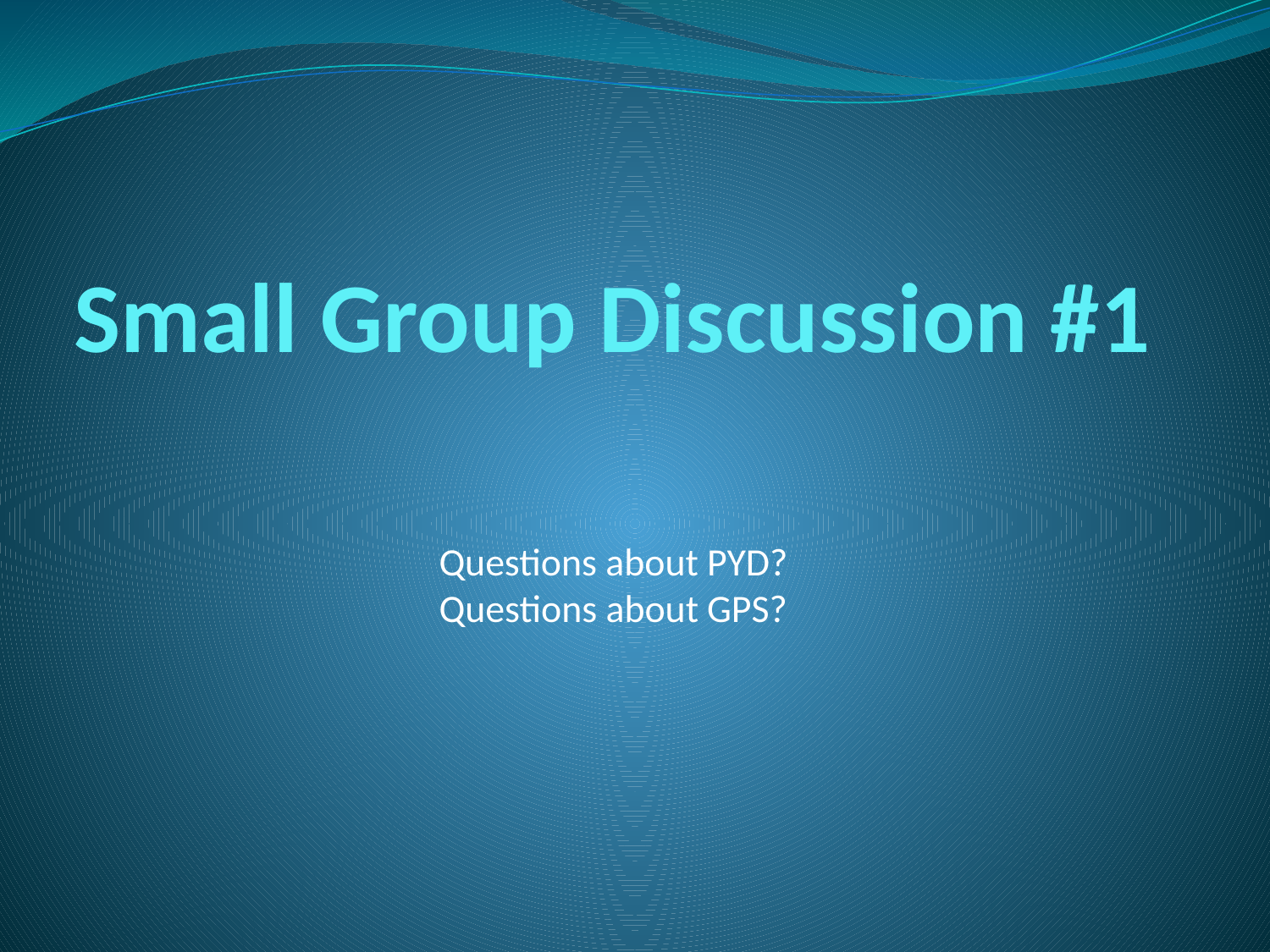

# Small Group Discussion #1
Questions about PYD?
Questions about GPS?